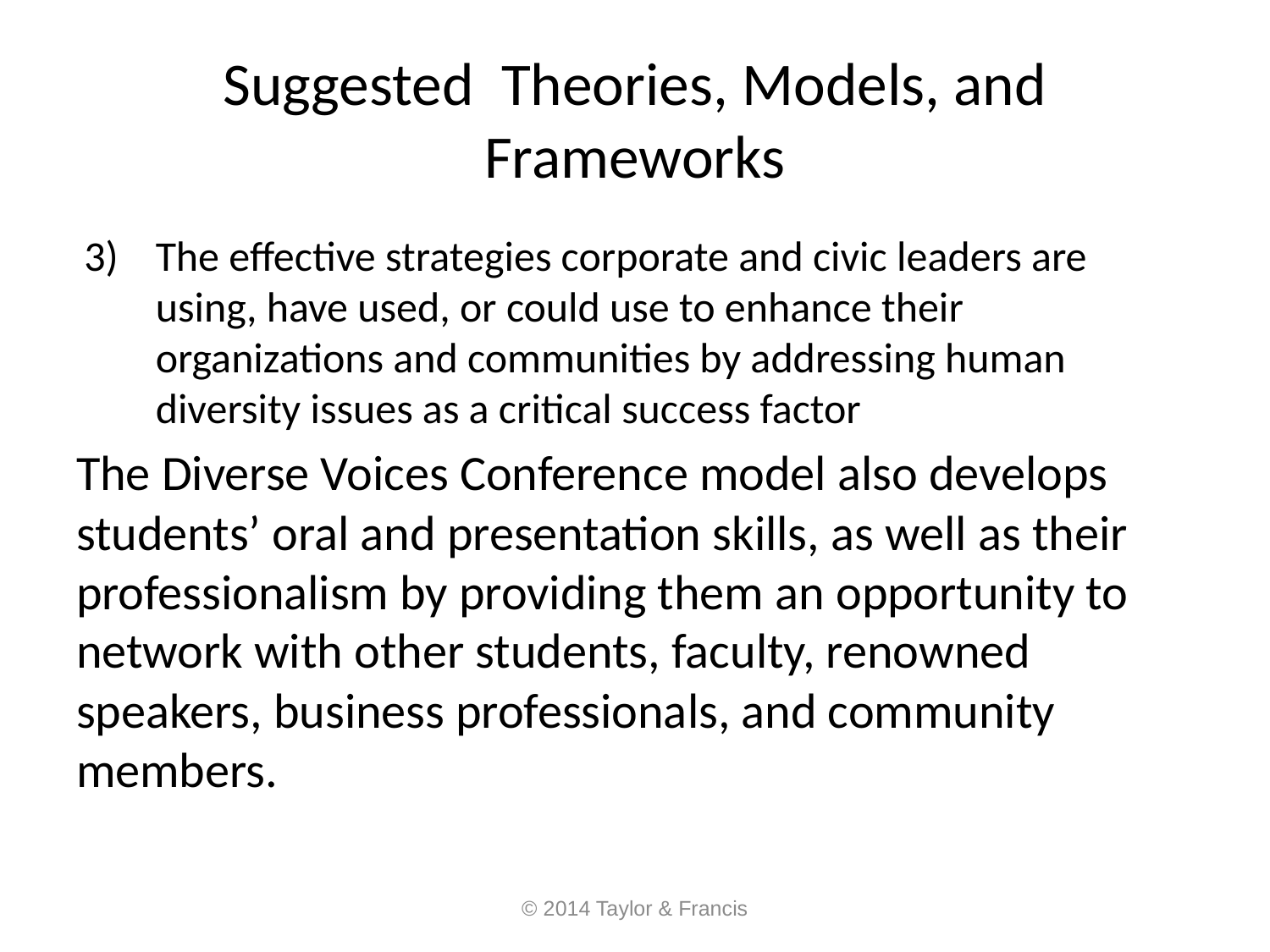

# Suggested  Theories, Models, and Frameworks
The effective strategies corporate and civic leaders are using, have used, or could use to enhance their organizations and communities by addressing human diversity issues as a critical success factor
The Diverse Voices Conference model also develops students’ oral and presentation skills, as well as their professionalism by providing them an opportunity to network with other students, faculty, renowned speakers, business professionals, and community members.

© 2014 Taylor & Francis